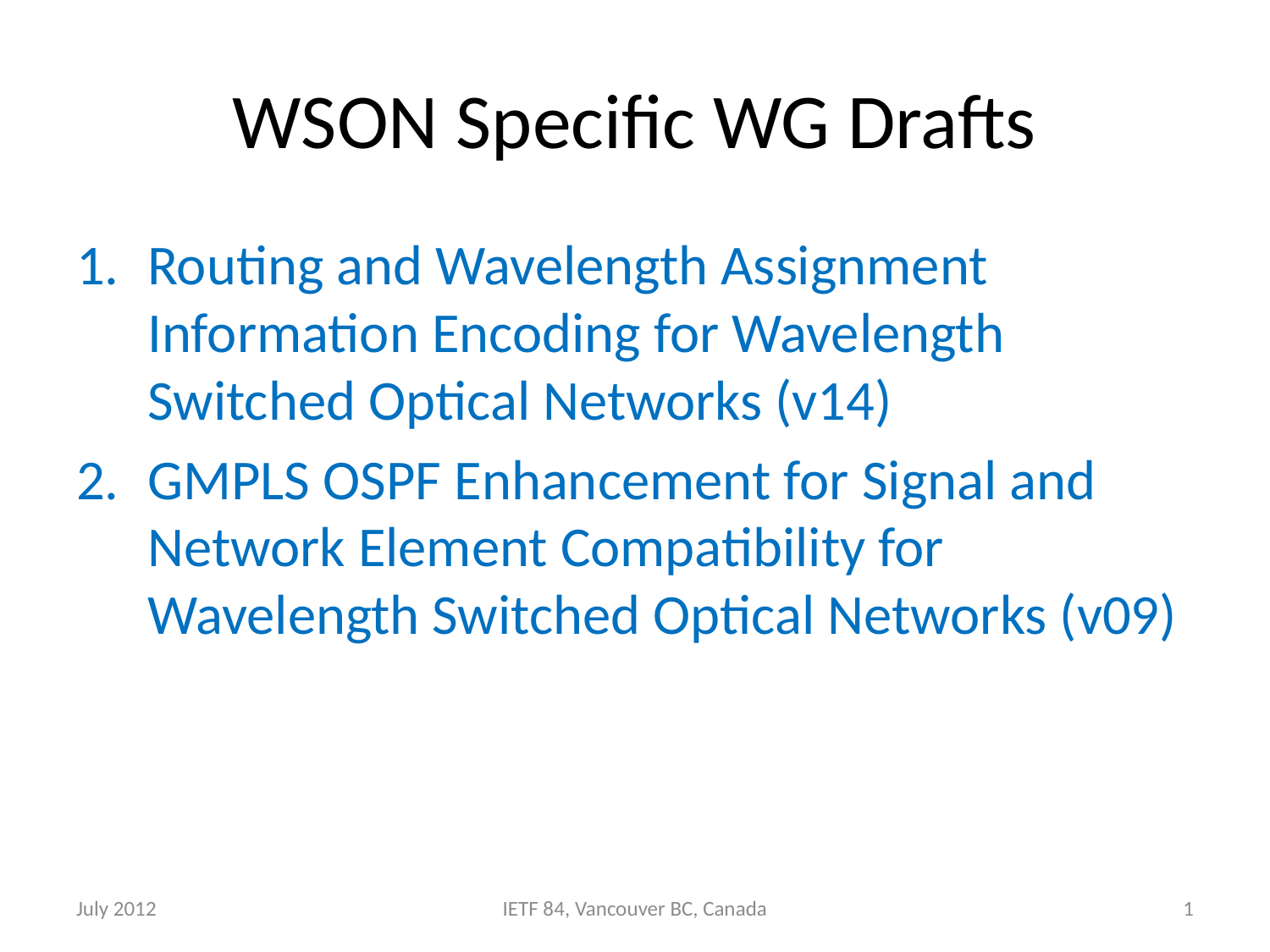

# WSON Specific WG Drafts
Routing and Wavelength Assignment Information Encoding for Wavelength Switched Optical Networks (v14)
GMPLS OSPF Enhancement for Signal and Network Element Compatibility for Wavelength Switched Optical Networks (v09)
July 2012
IETF 84, Vancouver BC, Canada
1